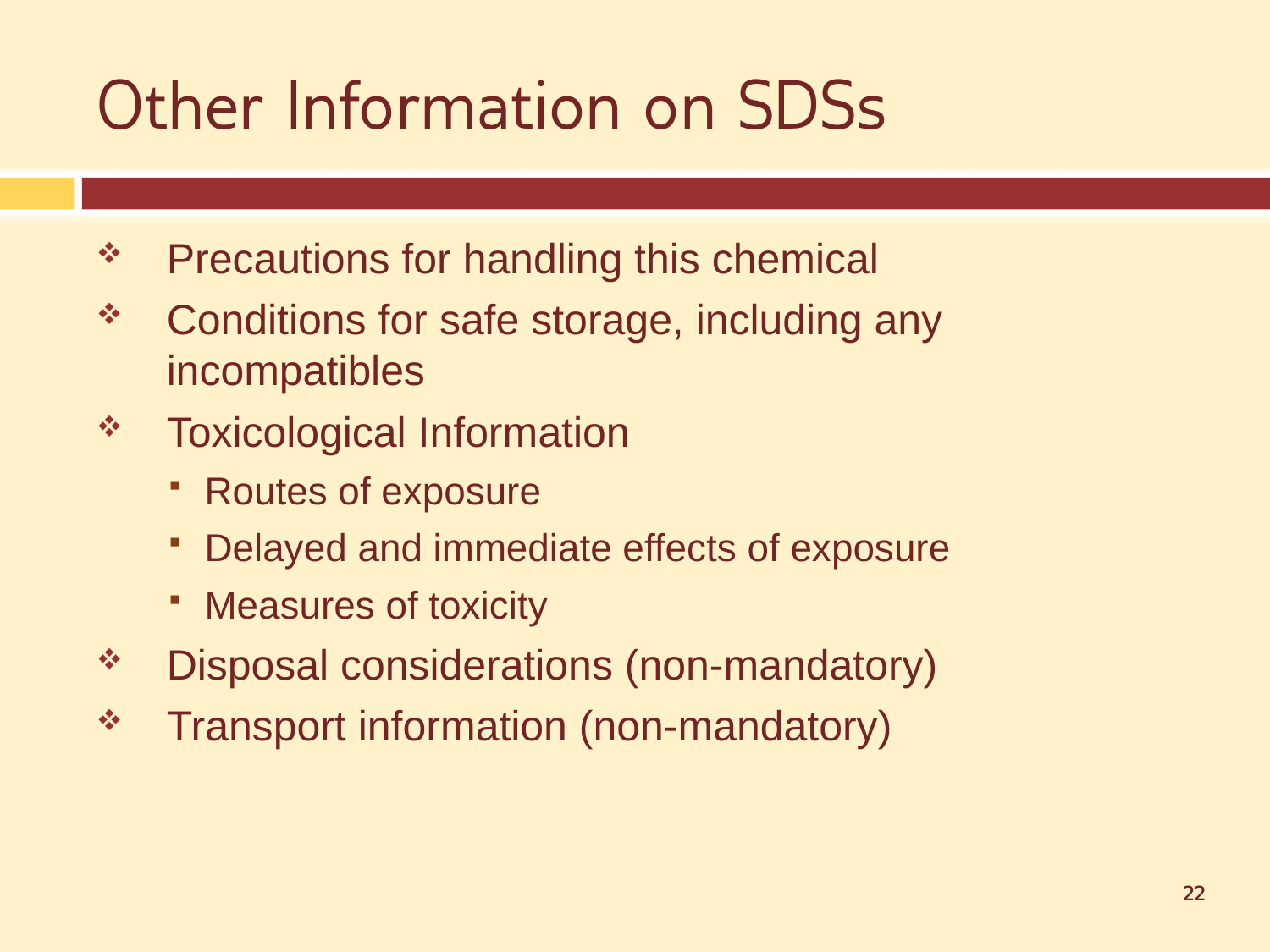

# Other Information on SDSs
Precautions for handling this chemical
Conditions for safe storage, including any incompatibles
Toxicological Information
Routes of exposure
Delayed and immediate effects of exposure
Measures of toxicity
Disposal considerations (non-mandatory)
Transport information (non-mandatory)